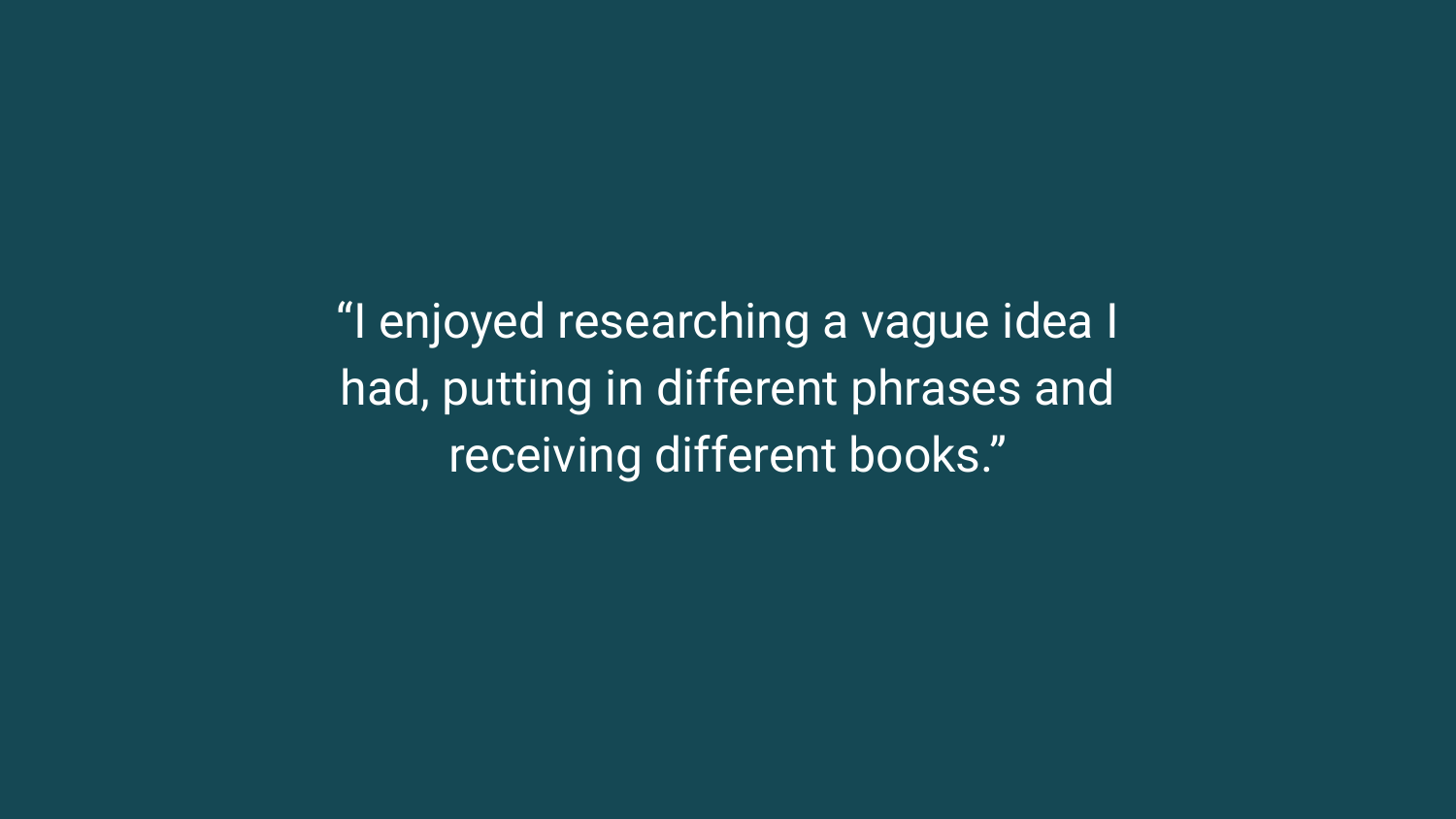

“I enjoyed researching a vague idea I had, putting in different phrases and receiving different books.”